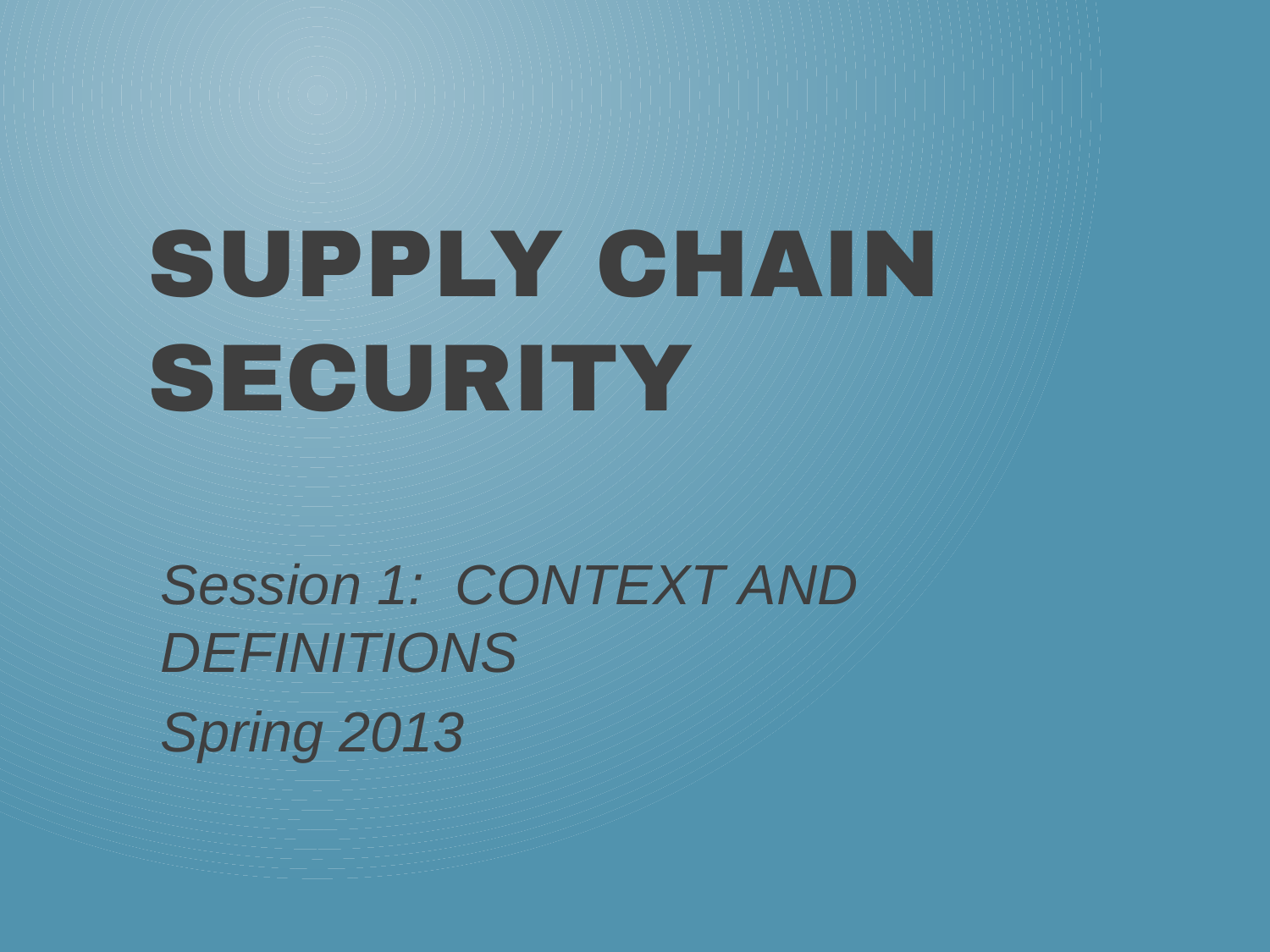

# Supply chain security
Session 1:  CONTEXT AND DEFINITIONS
Spring 2013